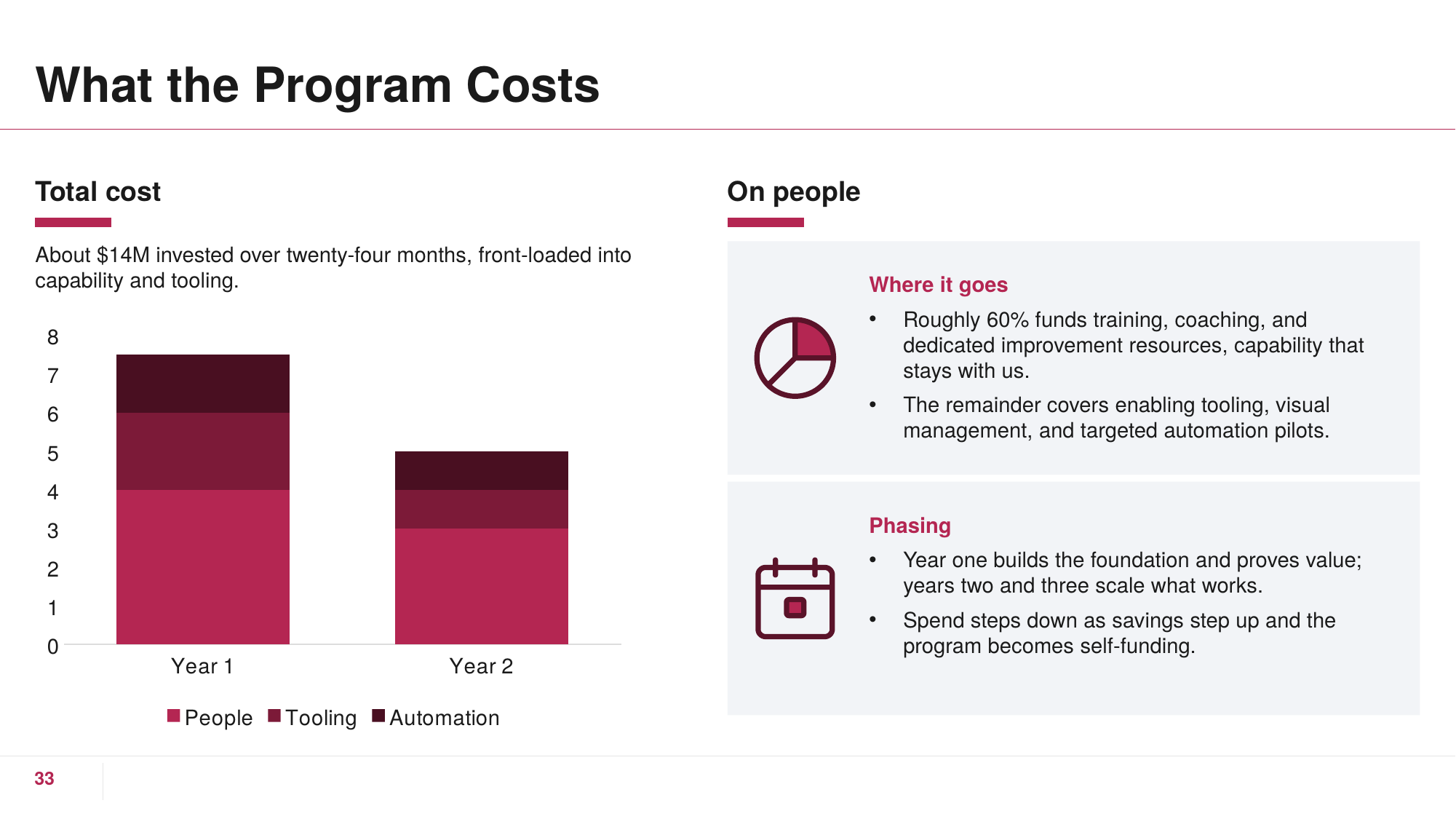

# What the Program Costs
Total cost
On people
About $14M invested over twenty-four months, front-loaded into capability and tooling.

Where it goes
Roughly 60% funds training, coaching, and dedicated improvement resources, capability that stays with us.
The remainder covers enabling tooling, visual management, and targeted automation pilots.

### Chart

| Category | People | Tooling | Automation |
|---|---|---|---|
| Year 1 | 4.0 | 2.0 | 1.5 |
| Year 2 | 3.0 | 1.0 | 1.0 |
Phasing
Year one builds the foundation and proves value; years two and three scale what works.
Spend steps down as savings step up and the program becomes self-funding.

33